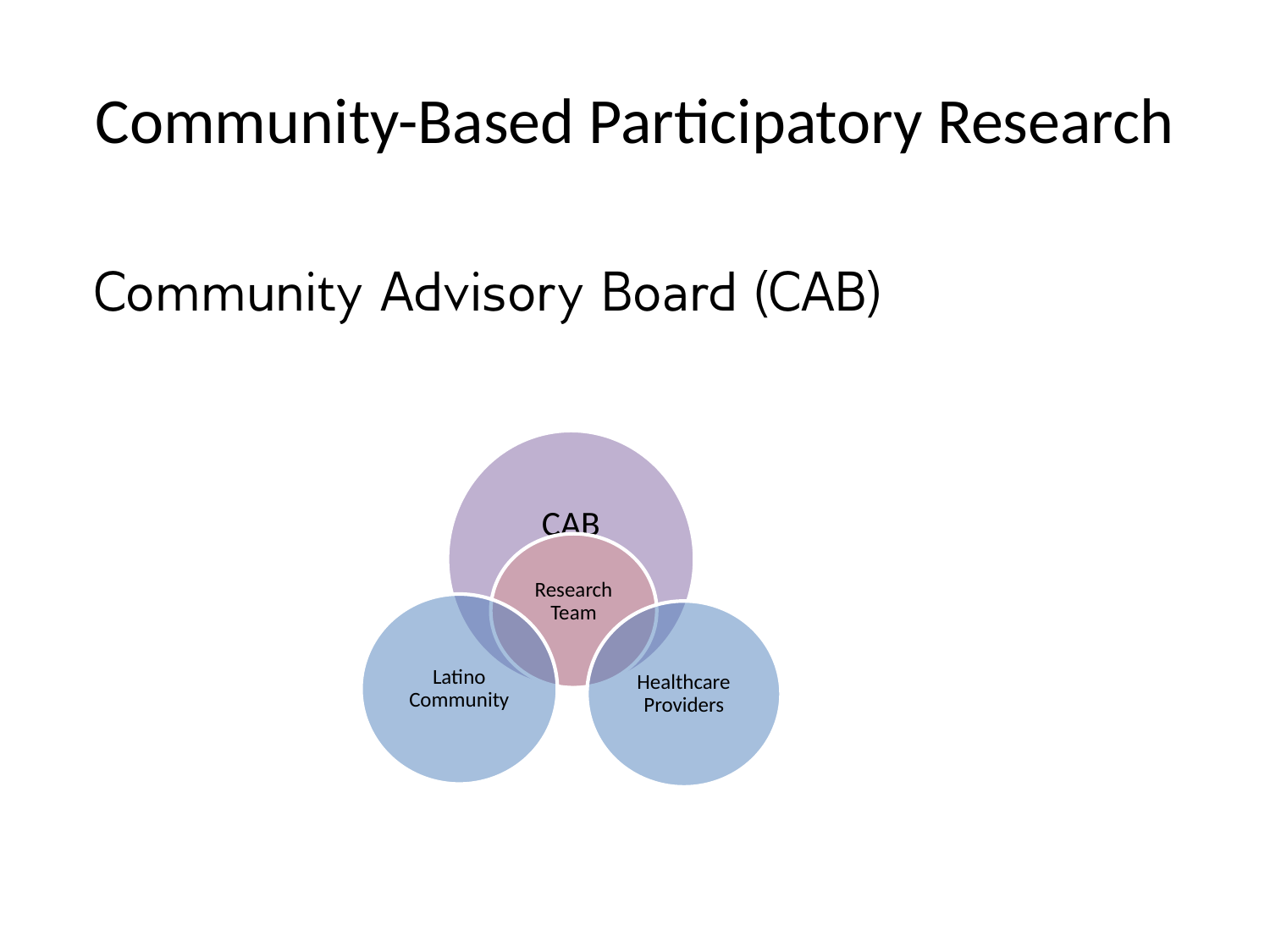

# Community-Based Participatory Research

 Community Advisory Board (CAB)

CAB
Research Team
Latino Community
Healthcare Providers